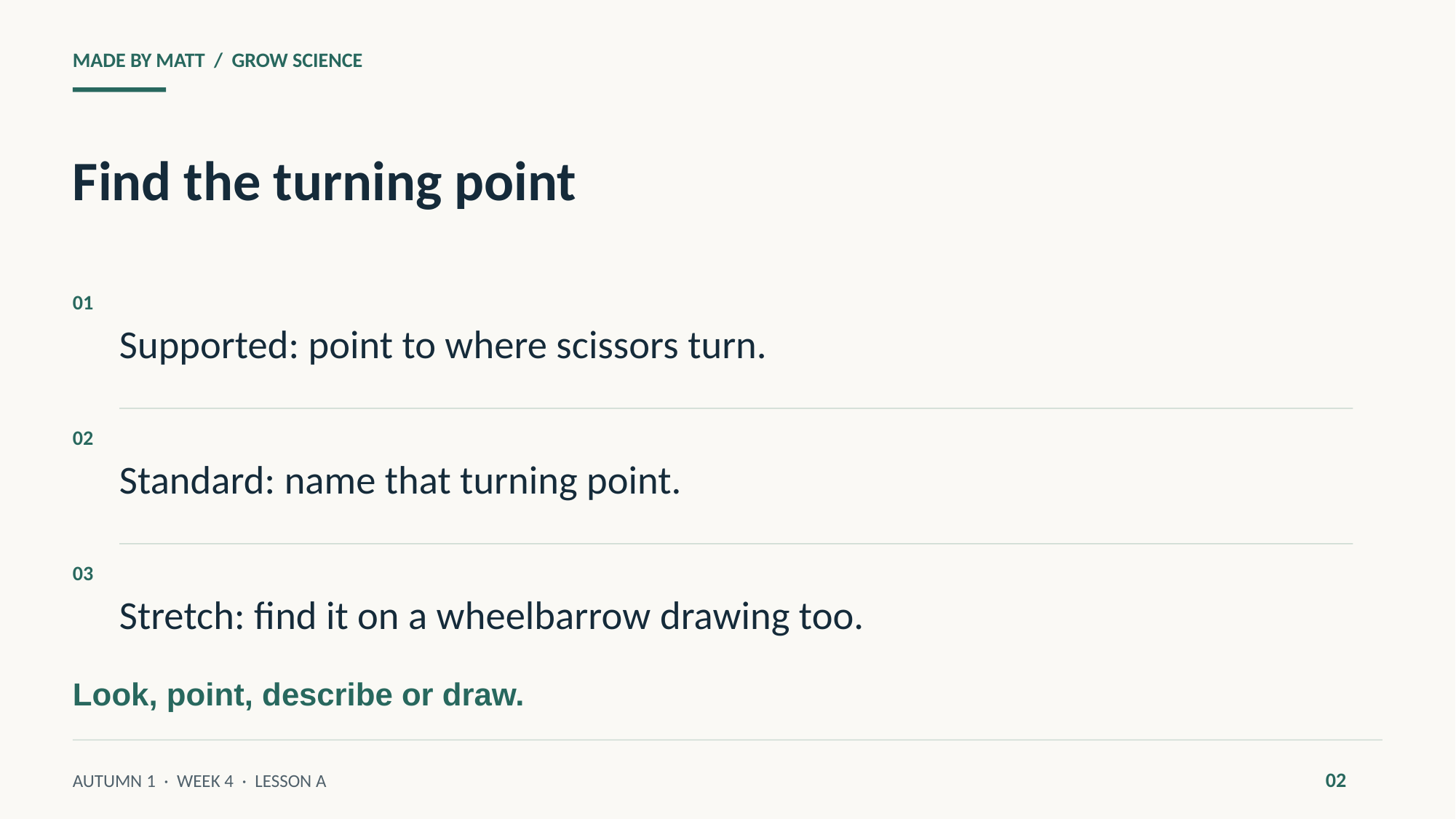

MADE BY MATT  /  GROW SCIENCE

Find the turning point
Supported: point to where scissors turn.
01

Standard: name that turning point.
02

Stretch: find it on a wheelbarrow drawing too.
03
Look, point, describe or draw.

02
AUTUMN 1  ·  WEEK 4  ·  LESSON A